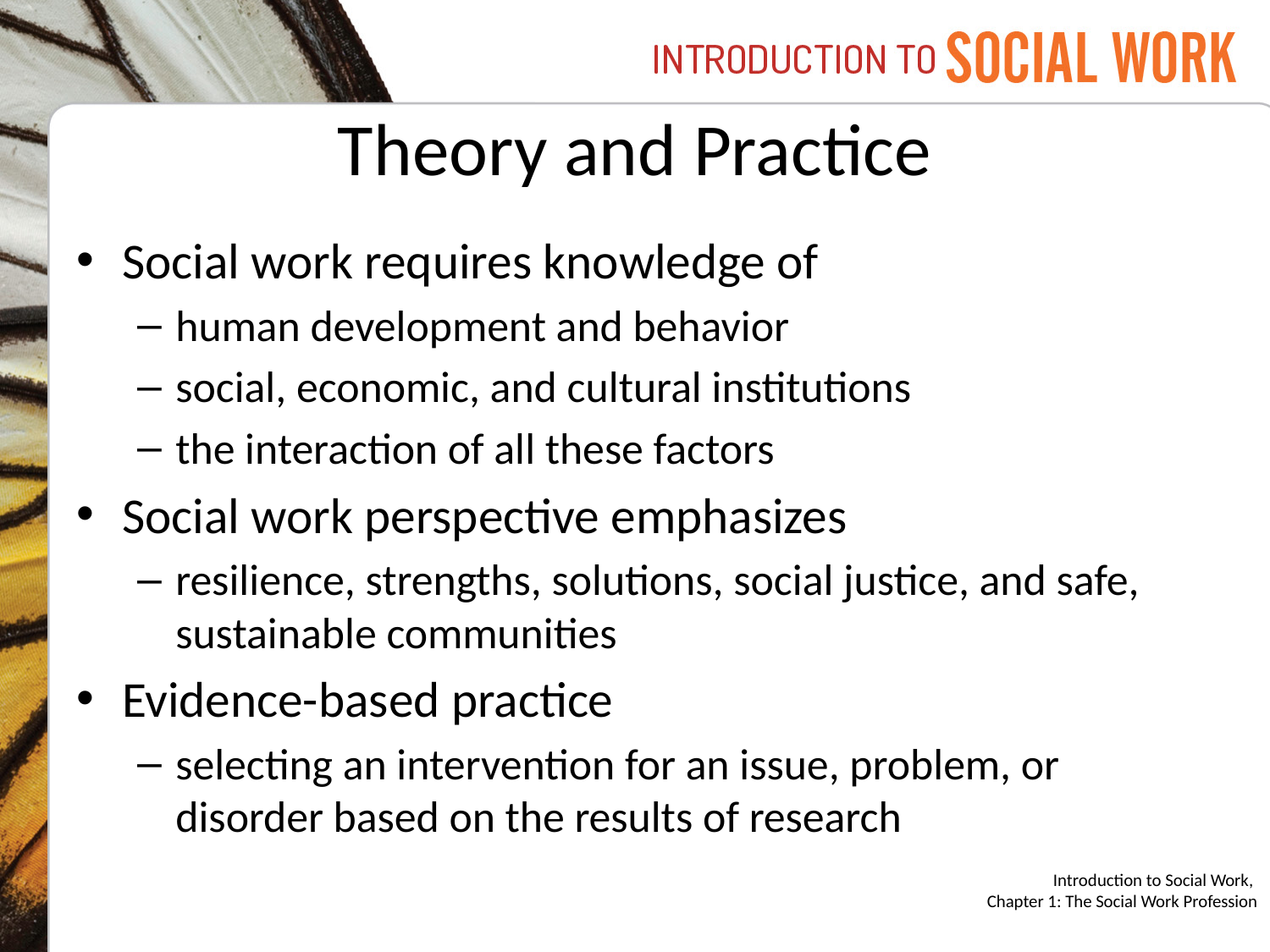

# Theory and Practice
Social work requires knowledge of
human development and behavior
social, economic, and cultural institutions
the interaction of all these factors
Social work perspective emphasizes
resilience, strengths, solutions, social justice, and safe, sustainable communities
Evidence-based practice
selecting an intervention for an issue, problem, or disorder based on the results of research

Introduction to Social Work,
Chapter 1: The Social Work Profession